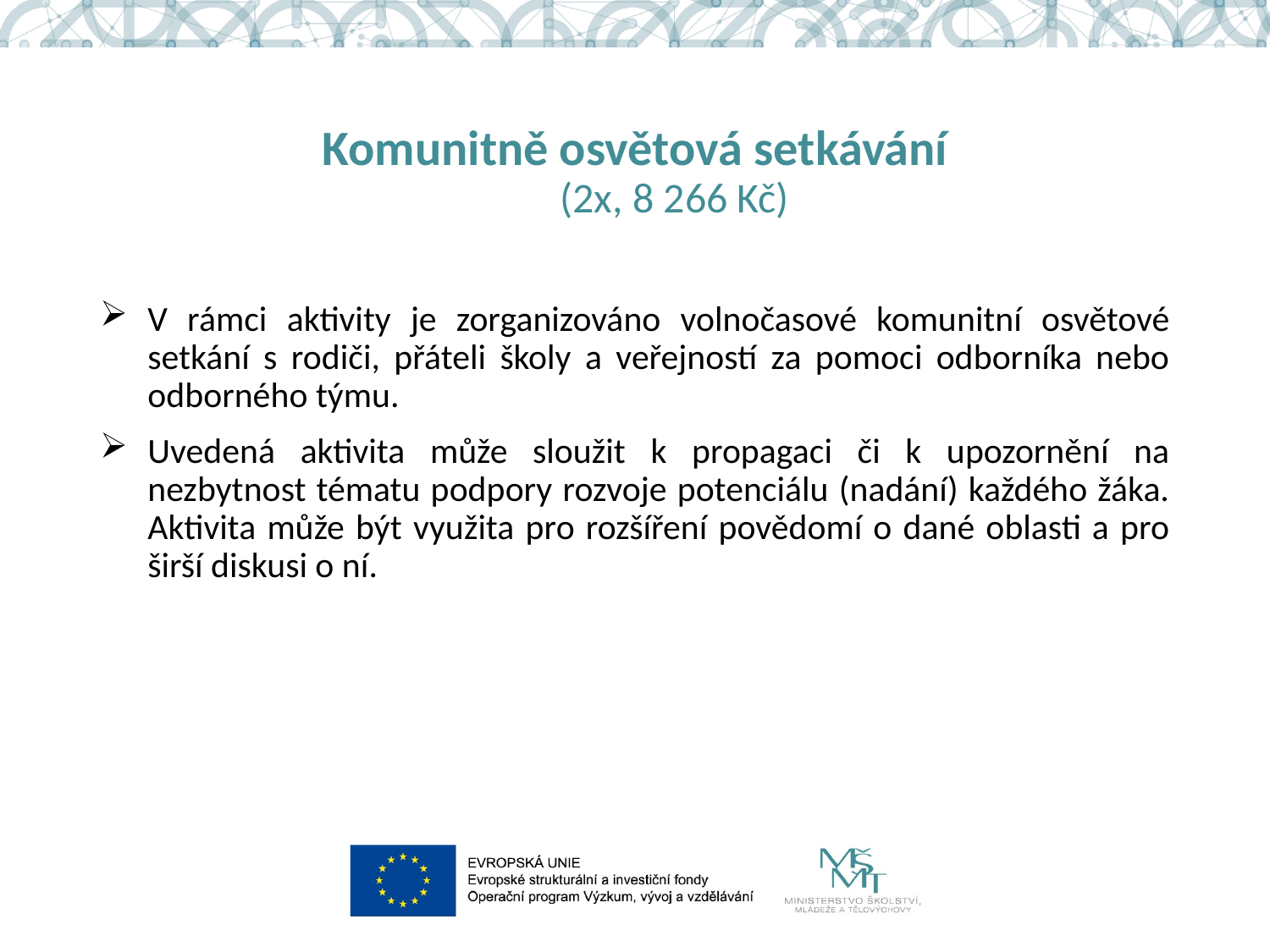

# Komunitně osvětová setkávání (2x, 8 266 Kč)

V rámci aktivity je zorganizováno volnočasové komunitní osvětové setkání s rodiči, přáteli školy a veřejností za pomoci odborníka nebo odborného týmu.
Uvedená aktivita může sloužit k propagaci či k upozornění na nezbytnost tématu podpory rozvoje potenciálu (nadání) každého žáka. Aktivita může být využita pro rozšíření povědomí o dané oblasti a pro širší diskusi o ní.